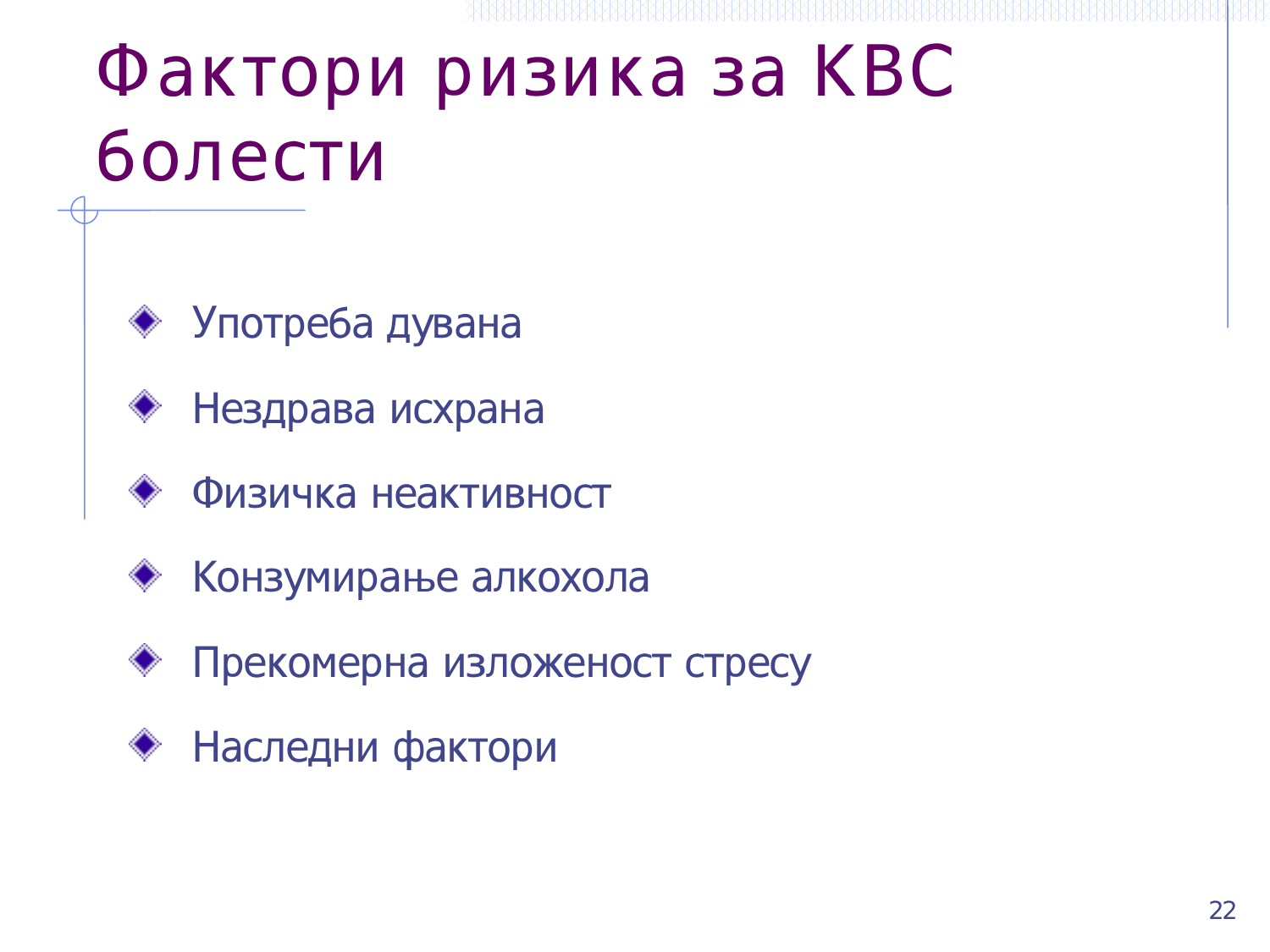

# Фактори ризика за КВС болести
Употреба дувана
Нездрава исхрана
Физичка неактивност
Конзумирање алкохола
Прекомерна изложеност стресу
Наследни фактори
22